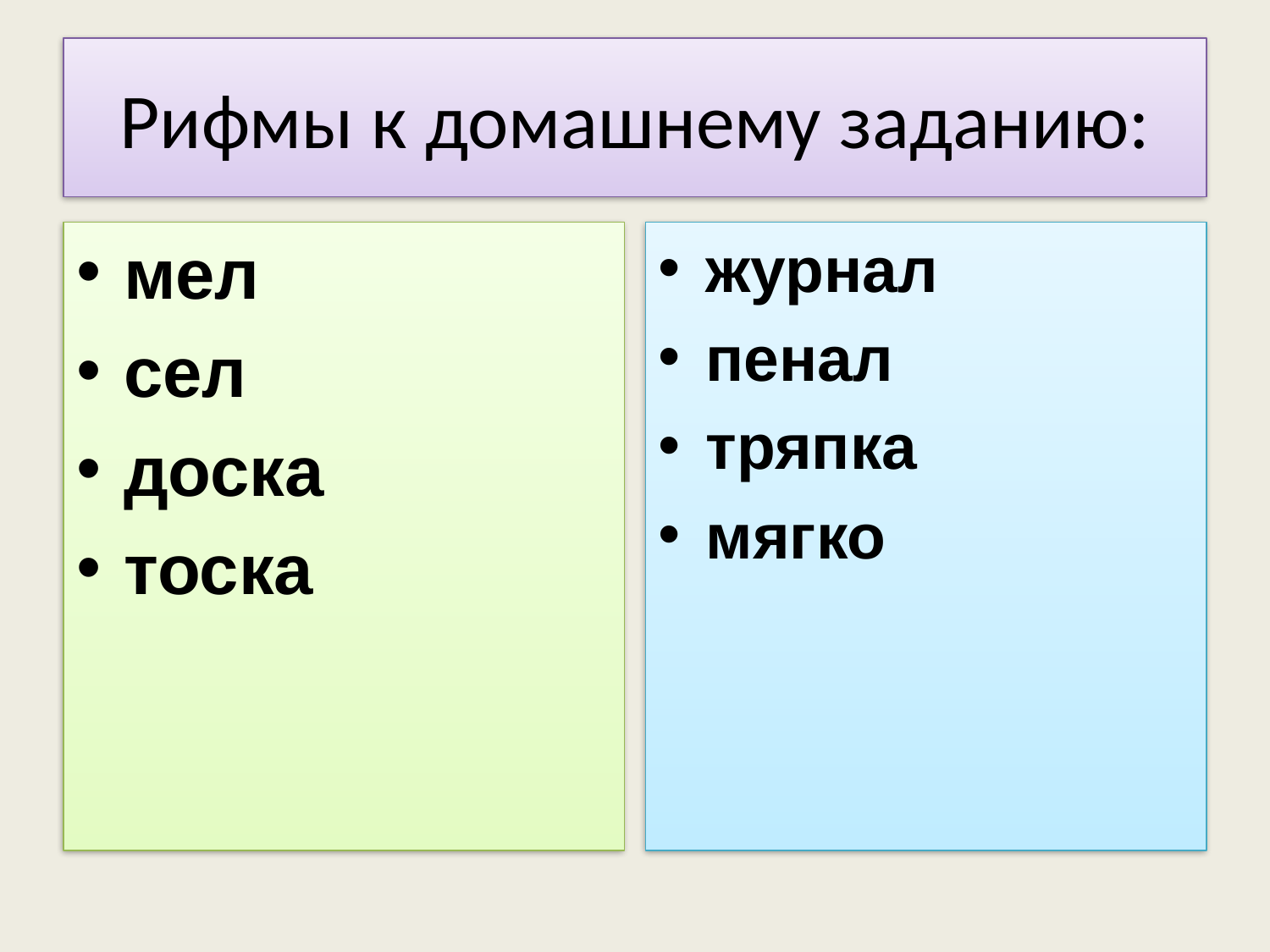

# Рифмы к домашнему заданию:
мел
сел
доска
тоска
журнал
пенал
тряпка
мягко